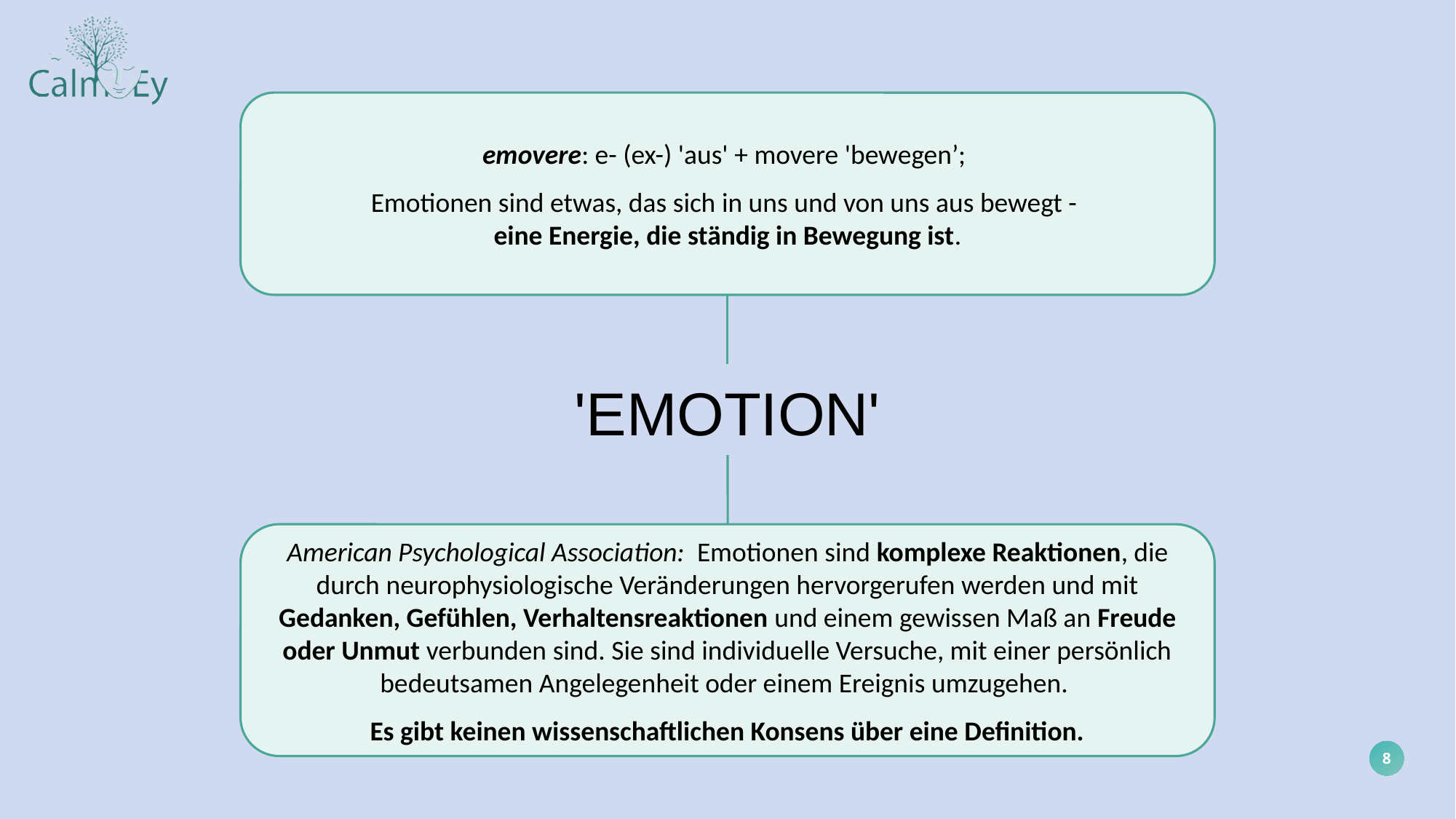

emovere: e- (ex-) 'aus' + movere 'bewegen’;
Emotionen sind etwas, das sich in uns und von uns aus bewegt -
eine Energie, die ständig in Bewegung ist.
'EMOTION'
American Psychological Association:  Emotionen sind komplexe Reaktionen, die durch neurophysiologische Veränderungen hervorgerufen werden und mit Gedanken, Gefühlen, Verhaltensreaktionen und einem gewissen Maß an Freude oder Unmut verbunden sind. Sie sind individuelle Versuche, mit einer persönlich bedeutsamen Angelegenheit oder einem Ereignis umzugehen.
Es gibt keinen wissenschaftlichen Konsens über eine Definition.